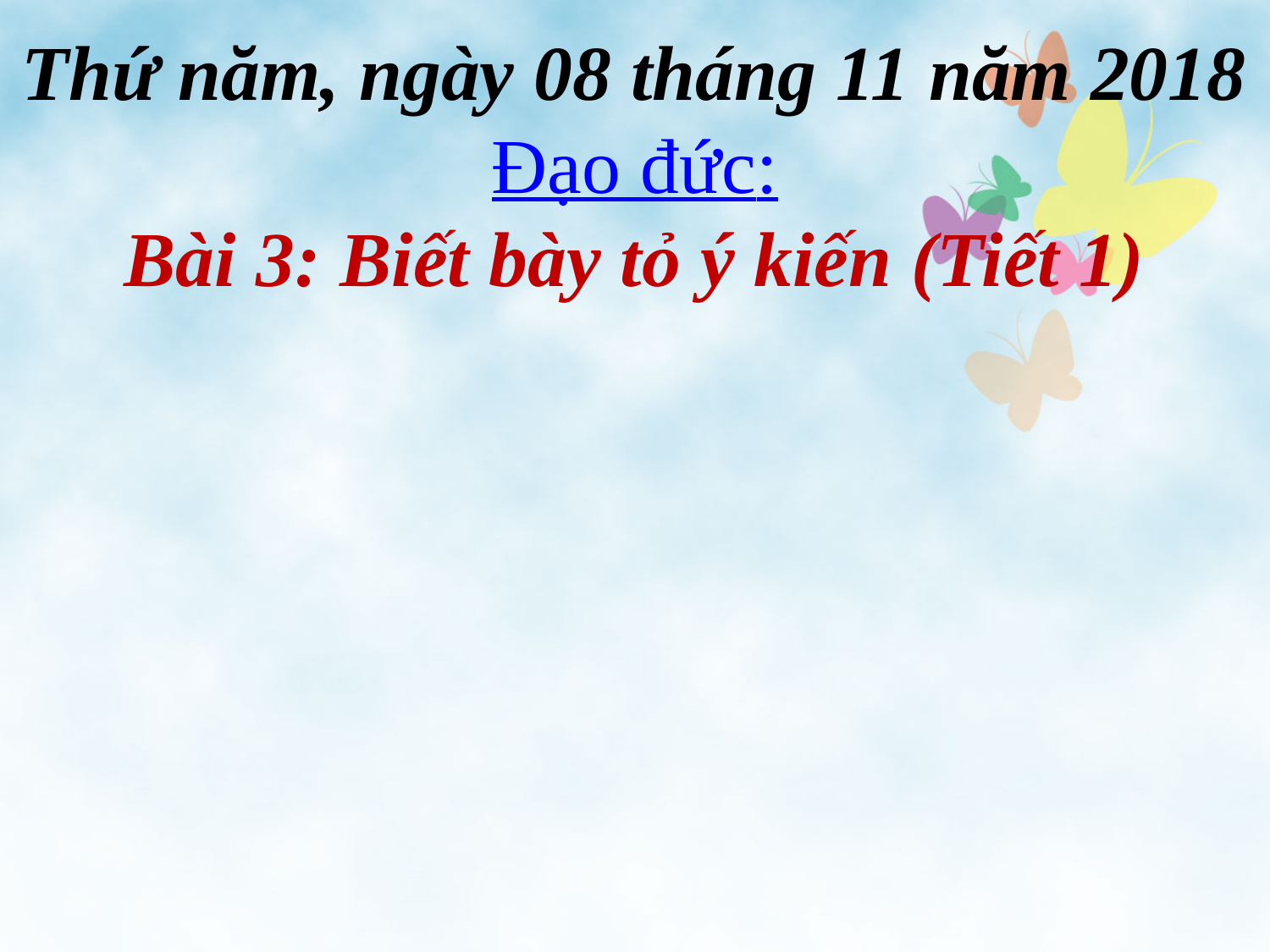

Thứ năm, ngày 08 tháng 11 năm 2018
Đạo đức:
Bài 3: Biết bày tỏ ý kiến (Tiết 1)